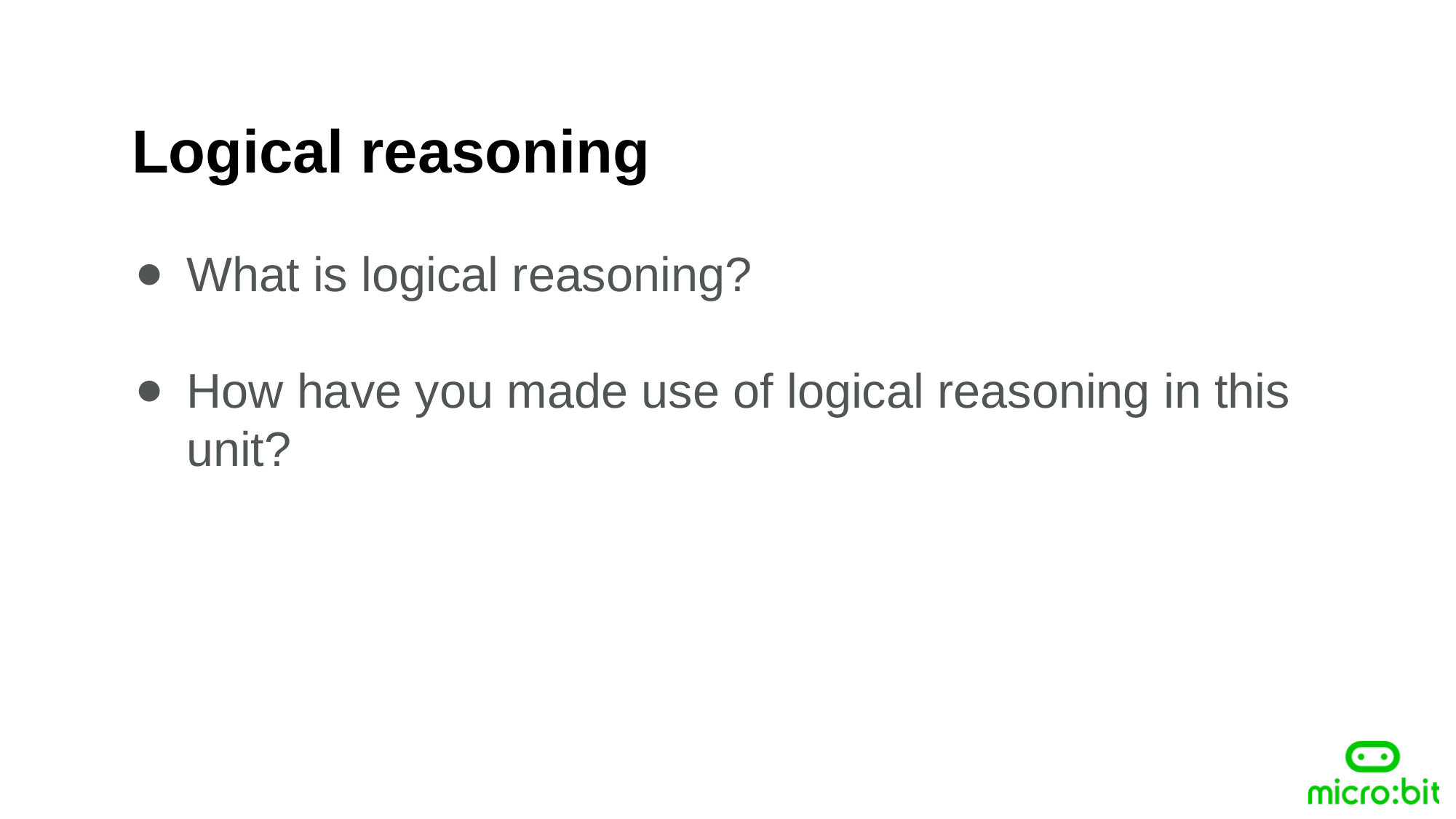

Logical reasoning

What is logical reasoning?

How have you made use of logical reasoning in this unit?